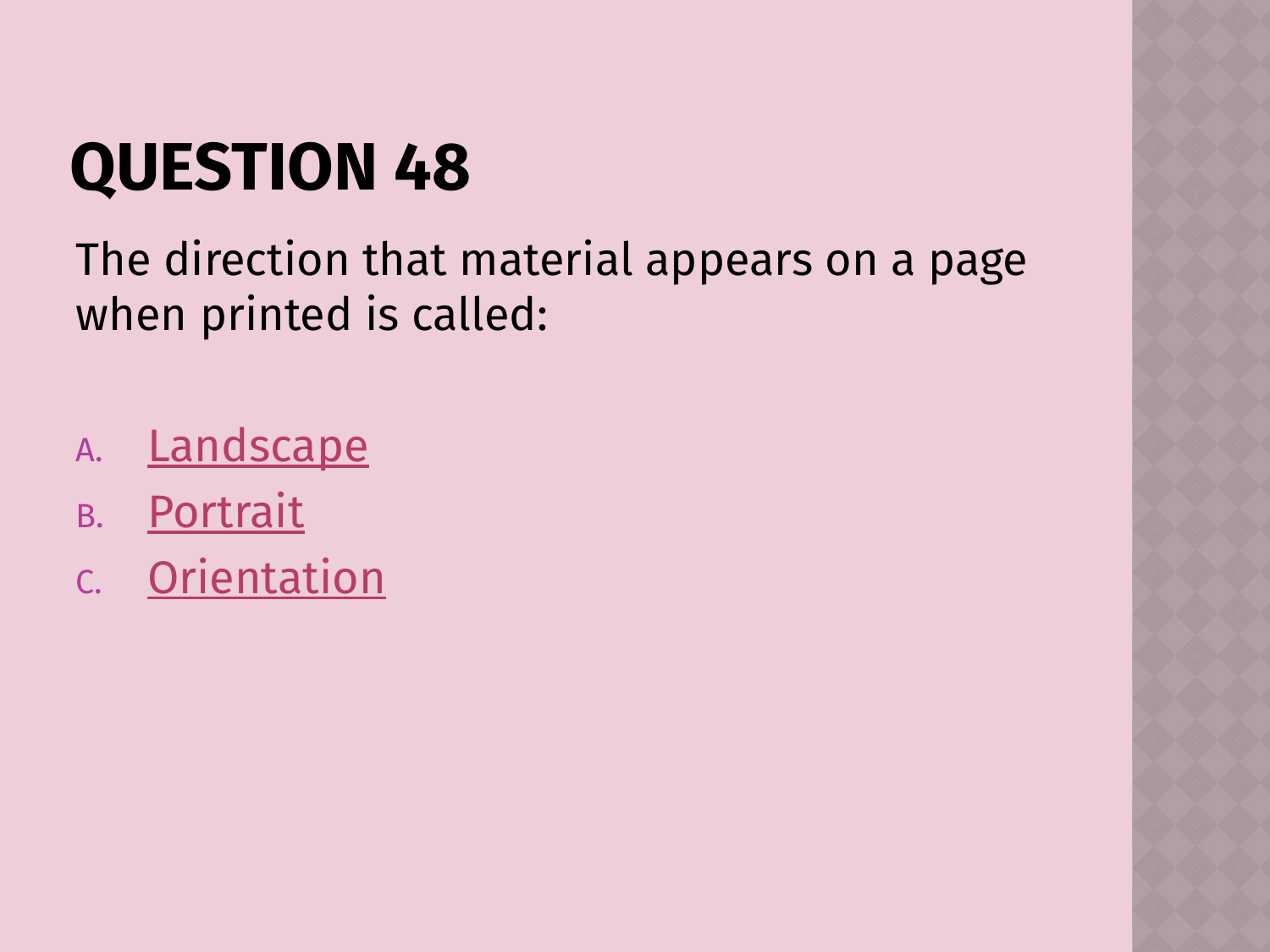

# Question 48
The direction that material appears on a page when printed is called:

Landscape
Portrait
Orientation